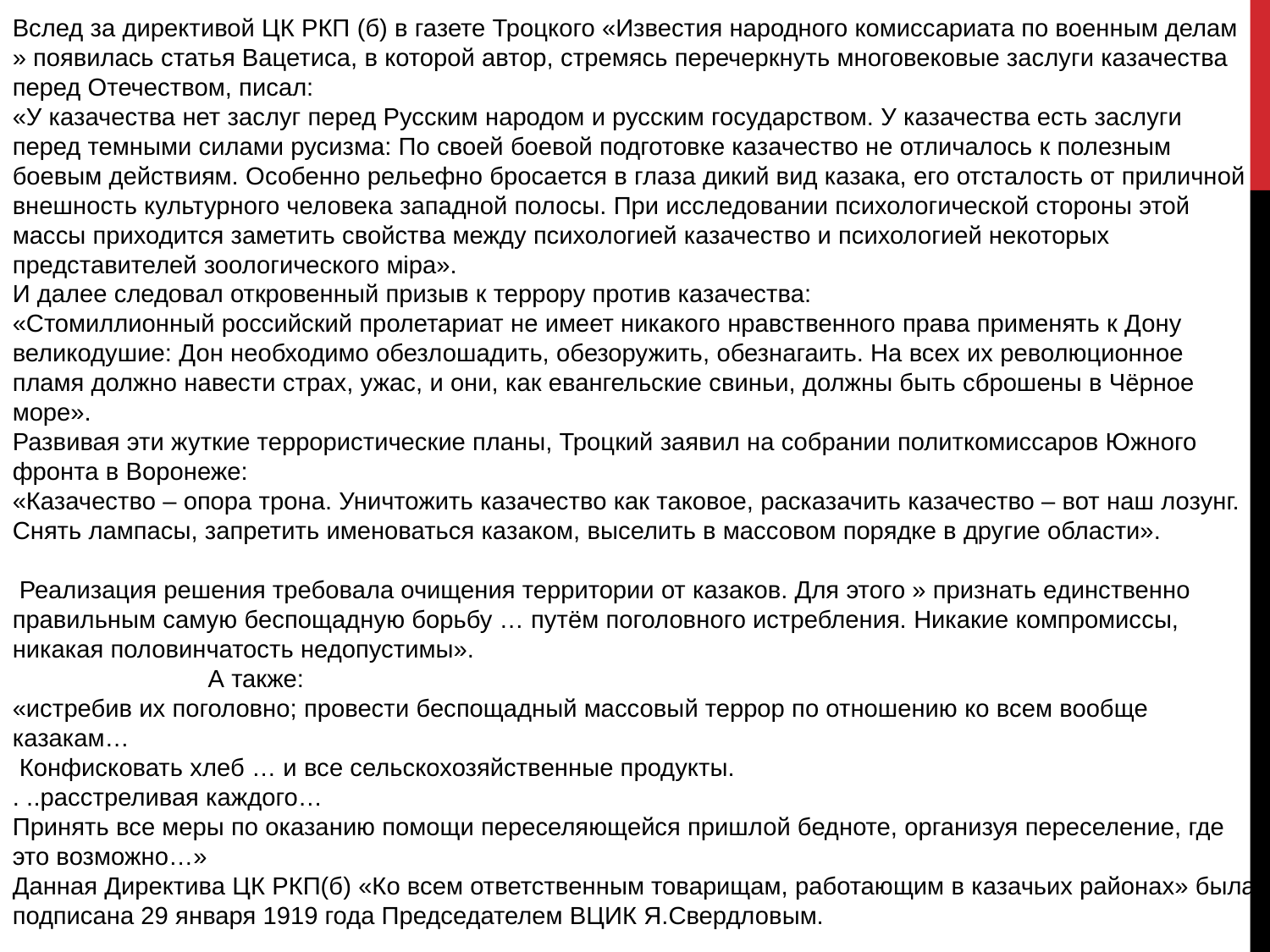

Вслед за директивой ЦК РКП (б) в газете Троцкого «Известия народного комиссариата по военным делам » появилась статья Вацетиса, в которой автор, стремясь перечеркнуть многовековые заслуги казачества перед Отечеством, писал:
«У казачества нет заслуг перед Русским народом и русским государством. У казачества есть заслуги перед темными силами русизма: По своей боевой подготовке казачество не отличалось к полезным боевым действиям. Особенно рельефно бросается в глаза дикий вид казака, его отсталость от приличной внешность культурного человека западной полосы. При исследовании психологической стороны этой массы приходится заметить свойства между психологией казачество и психологией некоторых представителей зоологического мiра».
И далее следовал откровенный призыв к террору против казачества:
«Стомиллионный российский пролетариат не имеет никакого нравственного права применять к Дону великодушие: Дон необходимо обезлошадить, обезоружить, обезнагаить. На всех их революционное пламя должно навести страх, ужас, и они, как евангельские свиньи, должны быть сброшены в Чёрное море».
Развивая эти жуткие террористические планы, Троцкий заявил на собрании политкомиссаров Южного фронта в Воронеже:
«Казачество – опора трона. Уничтожить казачество как таковое, расказачить казачество – вот наш лозунг. Снять лампасы, запретить именоваться казаком, выселить в массовом порядке в другие области».

 Реализация решения требовала очищения территории от казаков. Для этого » признать единственно правильным самую беспощадную борьбу … путём поголовного истребления. Никакие компромиссы, никакая половинчатость недопустимы».
                            А также:
«истребив их поголовно; провести беспощадный массовый террор по отношению ко всем вообще казакам…
 Конфисковать хлеб … и все сельскохозяйственные продукты.
. ..расстреливая каждого…
Принять все меры по оказанию помощи переселяющейся пришлой бедноте, организуя переселение, где это возможно…»
Данная Директива ЦК РКП(б) «Ко всем ответственным товарищам, работающим в казачьих районах» была подписана 29 января 1919 года Председателем ВЦИК Я.Свердловым.